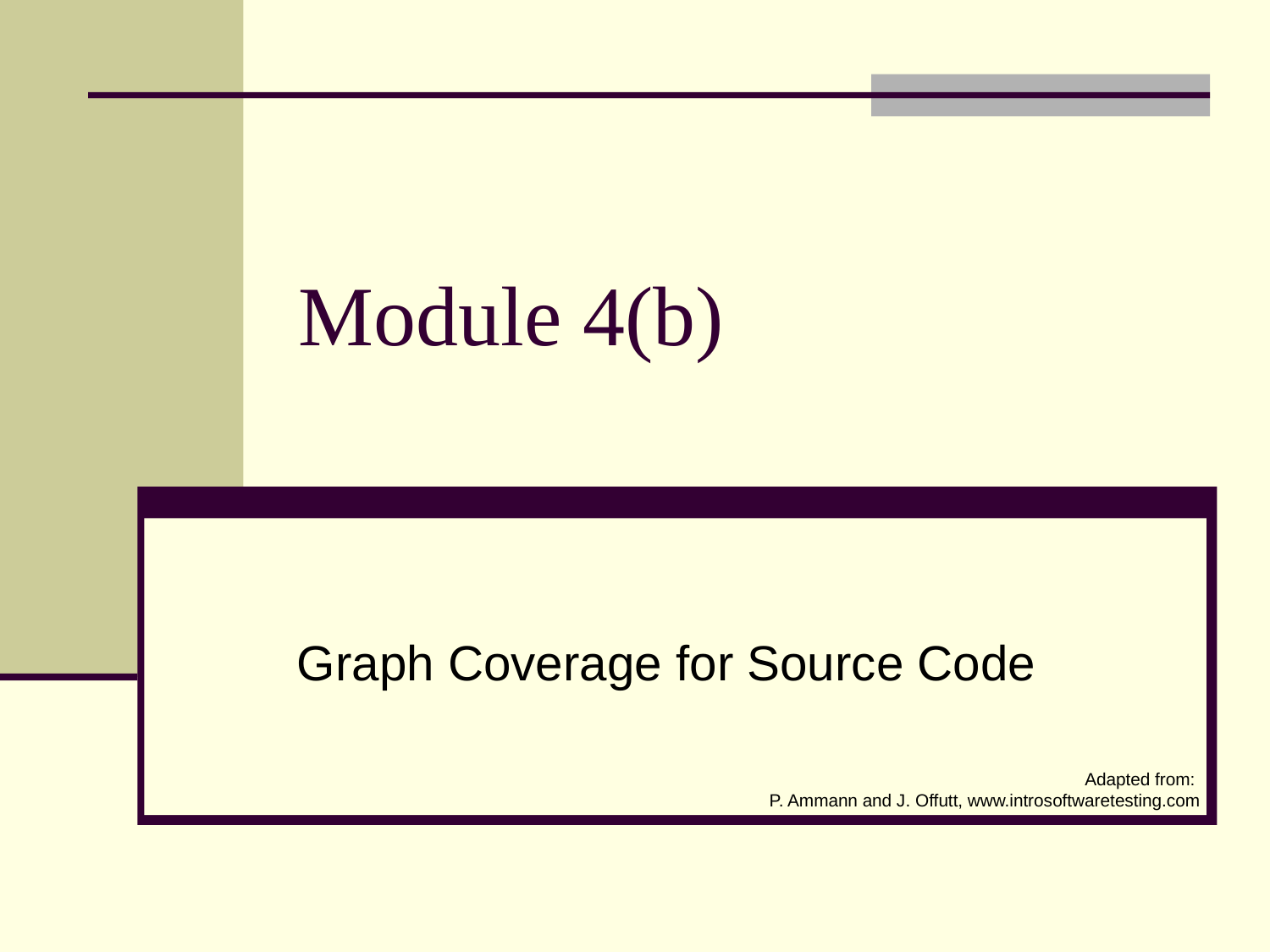

# Module 4(b)
Graph Coverage for Source Code